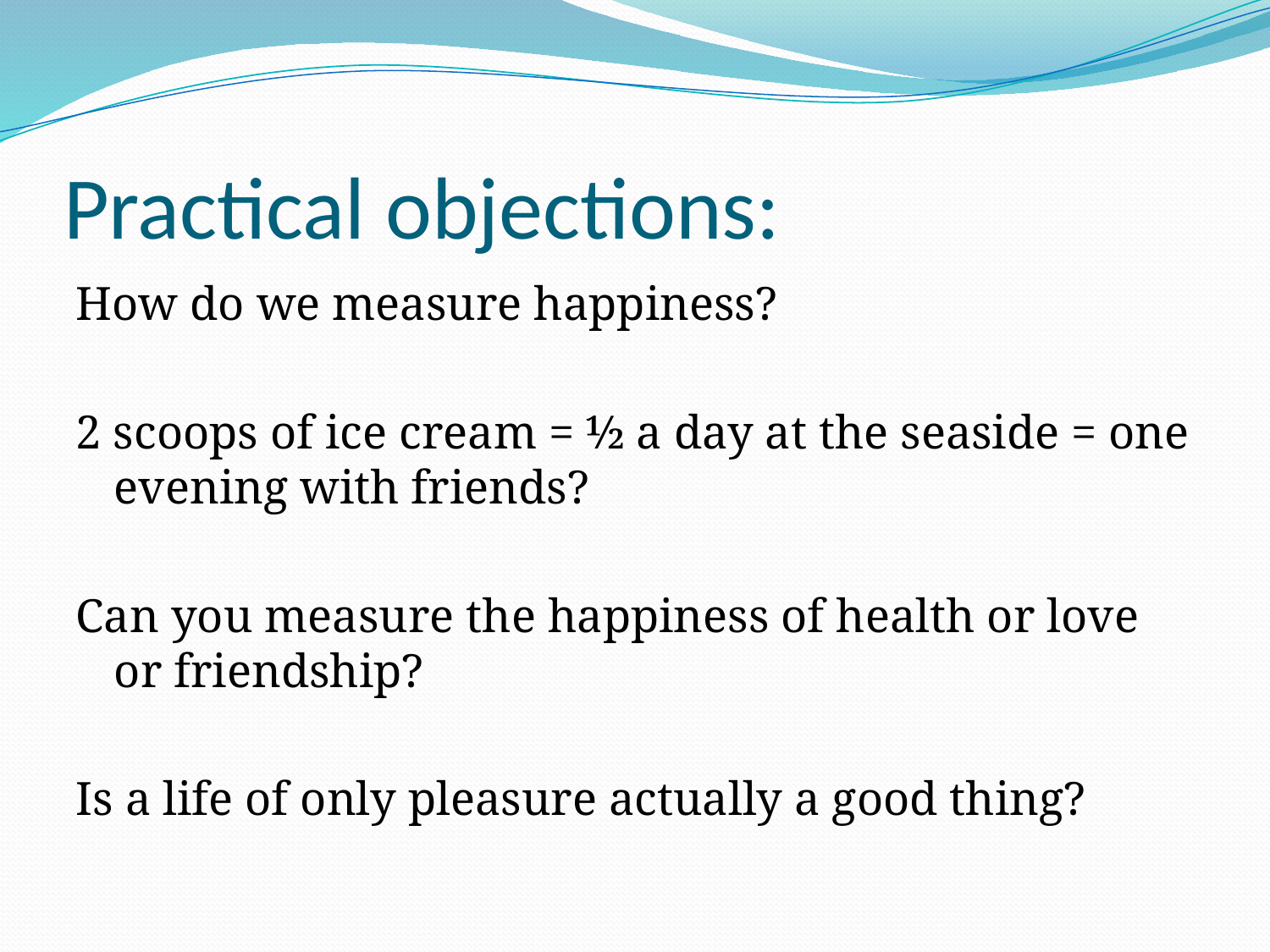

# Practical objections:
How do we measure happiness?

2 scoops of ice cream = ½ a day at the seaside = one evening with friends?

Can you measure the happiness of health or love or friendship?

Is a life of only pleasure actually a good thing?